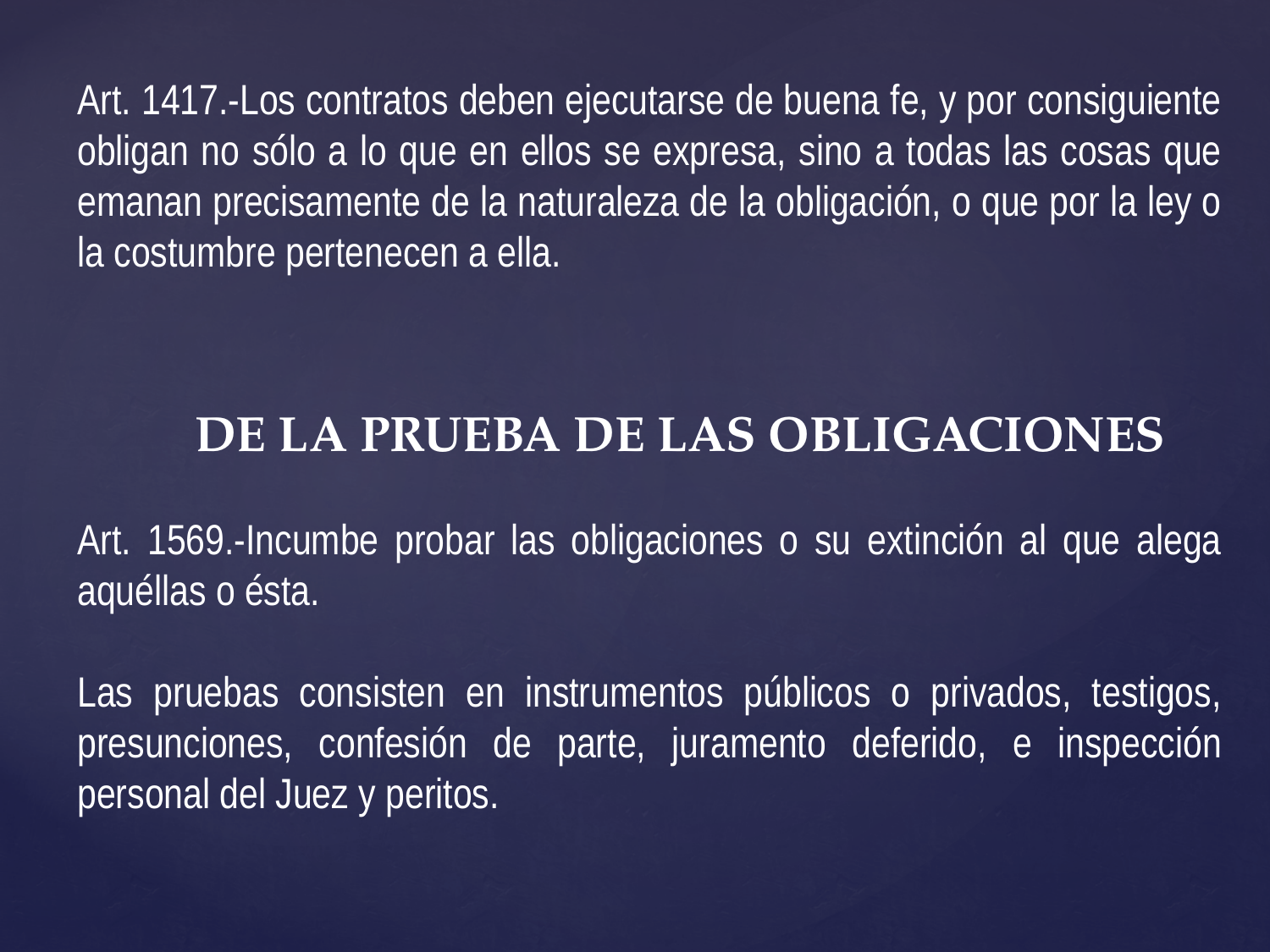

Art. 1417.-Los contratos deben ejecutarse de buena fe, y por consiguiente obligan no sólo a lo que en ellos se expresa, sino a todas las cosas que emanan precisamente de la naturaleza de la obligación, o que por la ley o la costumbre pertenecen a ella.
DE LA PRUEBA DE LAS OBLIGACIONES
Art. 1569.-Incumbe probar las obligaciones o su extinción al que alega aquéllas o ésta.

Las pruebas consisten en instrumentos públicos o privados, testigos, presunciones, confesión de parte, juramento deferido, e inspección personal del Juez y peritos.